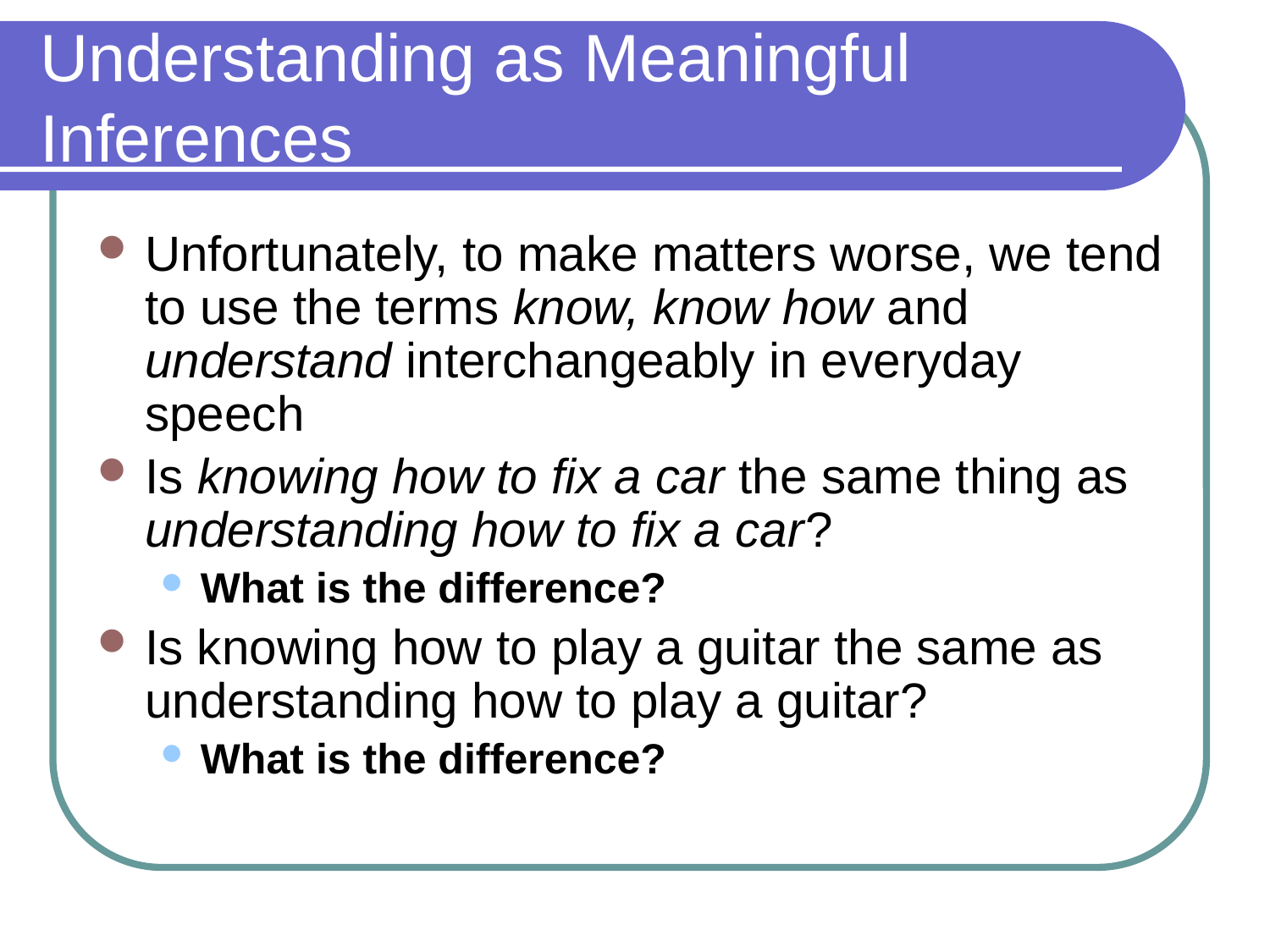

# Understanding as Meaningful Inferences
Unfortunately, to make matters worse, we tend to use the terms know, know how and understand interchangeably in everyday speech
Is knowing how to fix a car the same thing as understanding how to fix a car?
What is the difference?
Is knowing how to play a guitar the same as understanding how to play a guitar?
What is the difference?